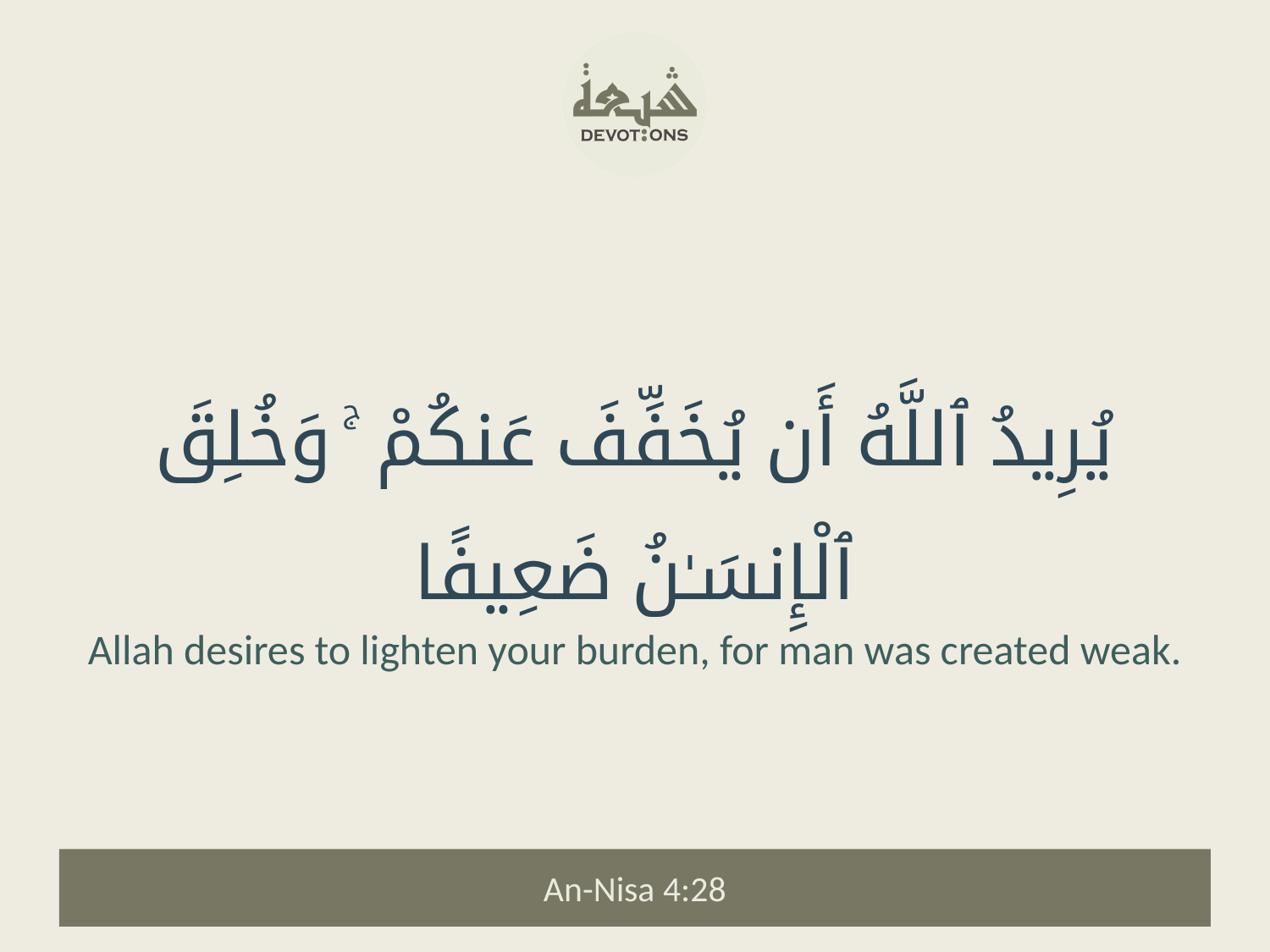

يُرِيدُ ٱللَّهُ أَن يُخَفِّفَ عَنكُمْ ۚ وَخُلِقَ ٱلْإِنسَـٰنُ ضَعِيفًا
Allah desires to lighten your burden, for man was created weak.
An-Nisa 4:28